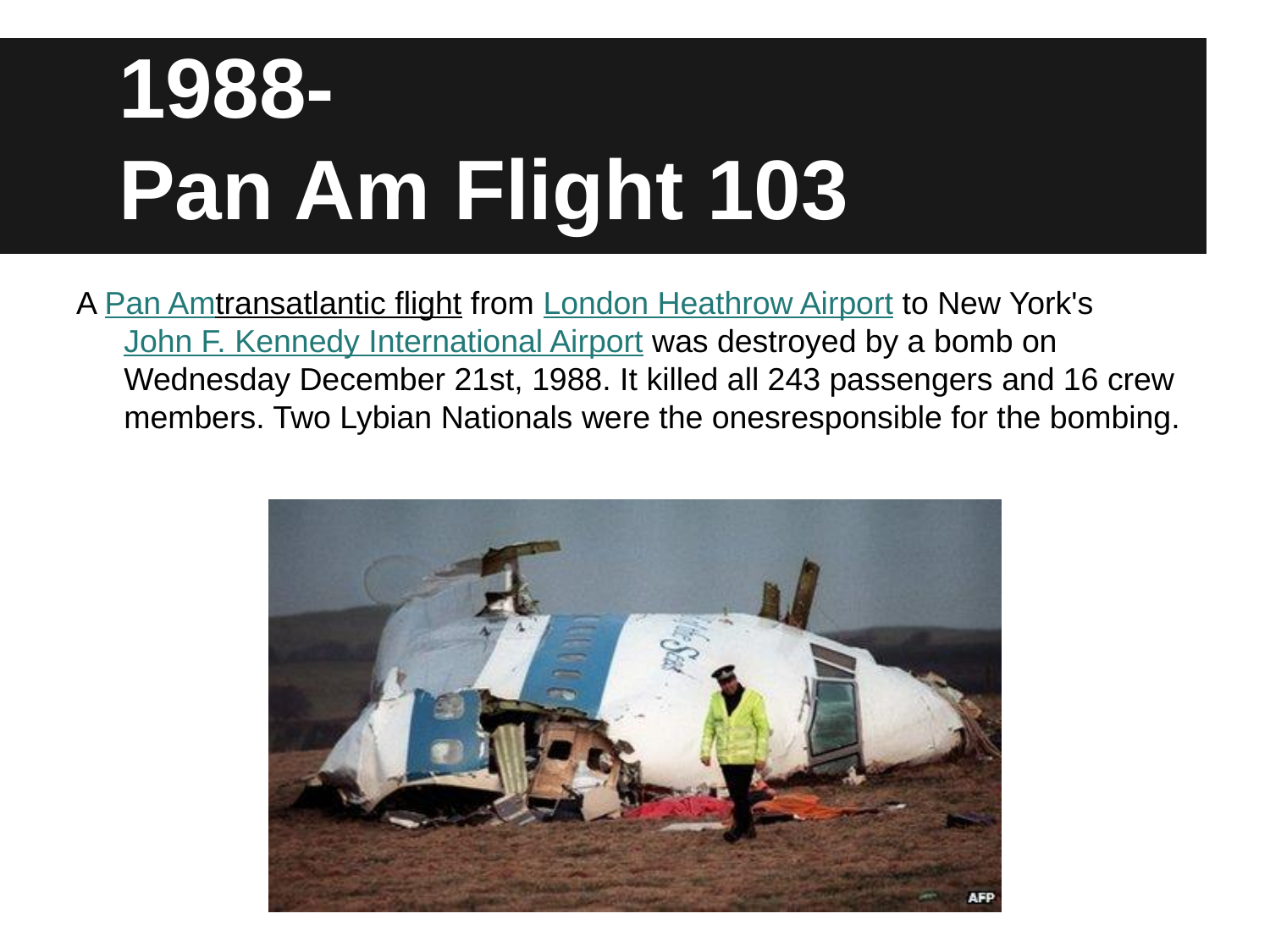

# 1988-
Pan Am Flight 103
A Pan Amtransatlantic flight from London Heathrow Airport to New York's John F. Kennedy International Airport was destroyed by a bomb on Wednesday December 21st, 1988. It killed all 243 passengers and 16 crew members. Two Lybian Nationals were the onesresponsible for the bombing.